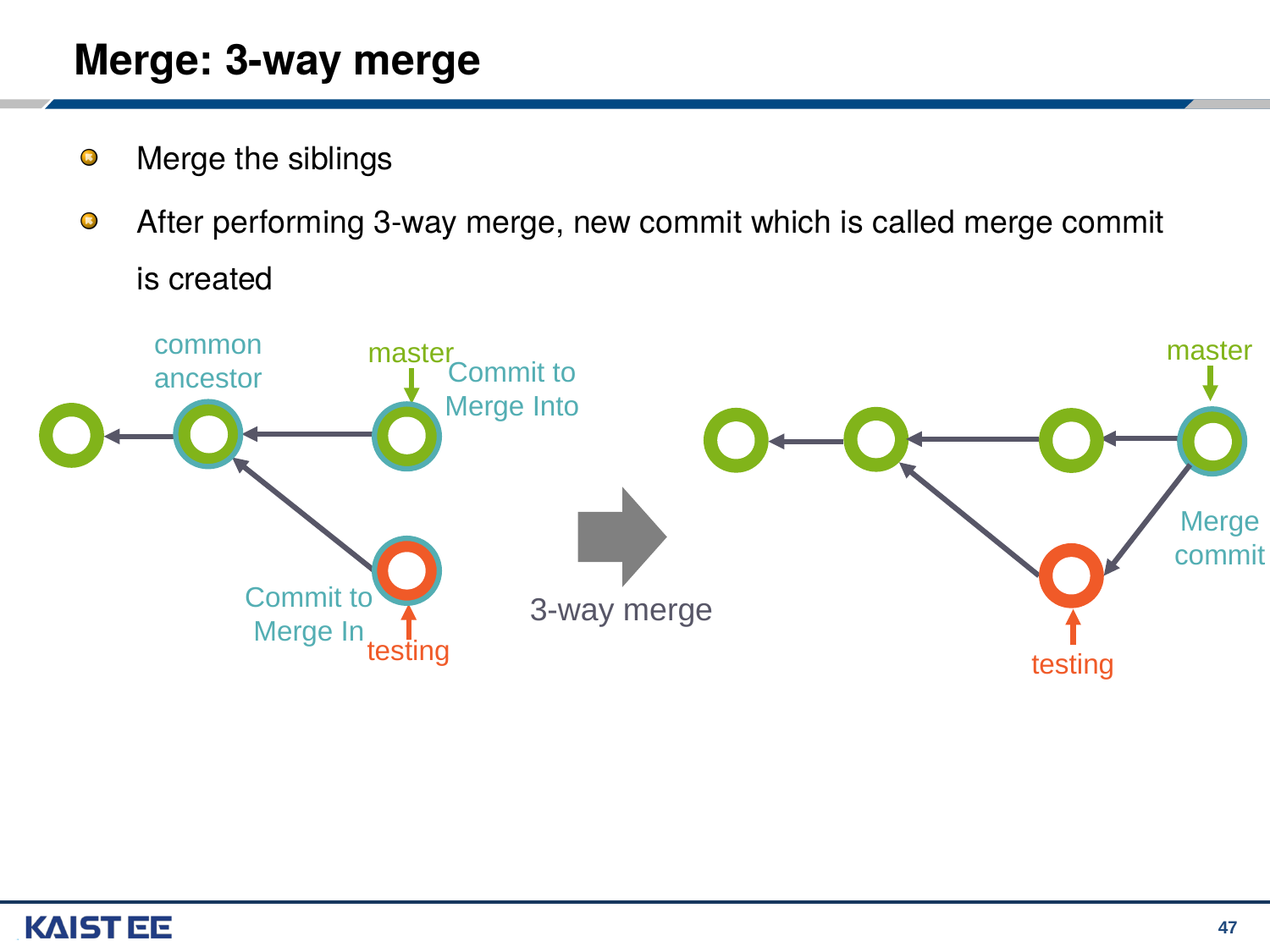

# Merge: 3-way merge
Merge the siblings
After performing 3-way merge, new commit which is called merge commit is created

common
ancestor
master
master
Commit to Merge Into

Merge commit

Commit to Merge In
3-way merge
testing
testing